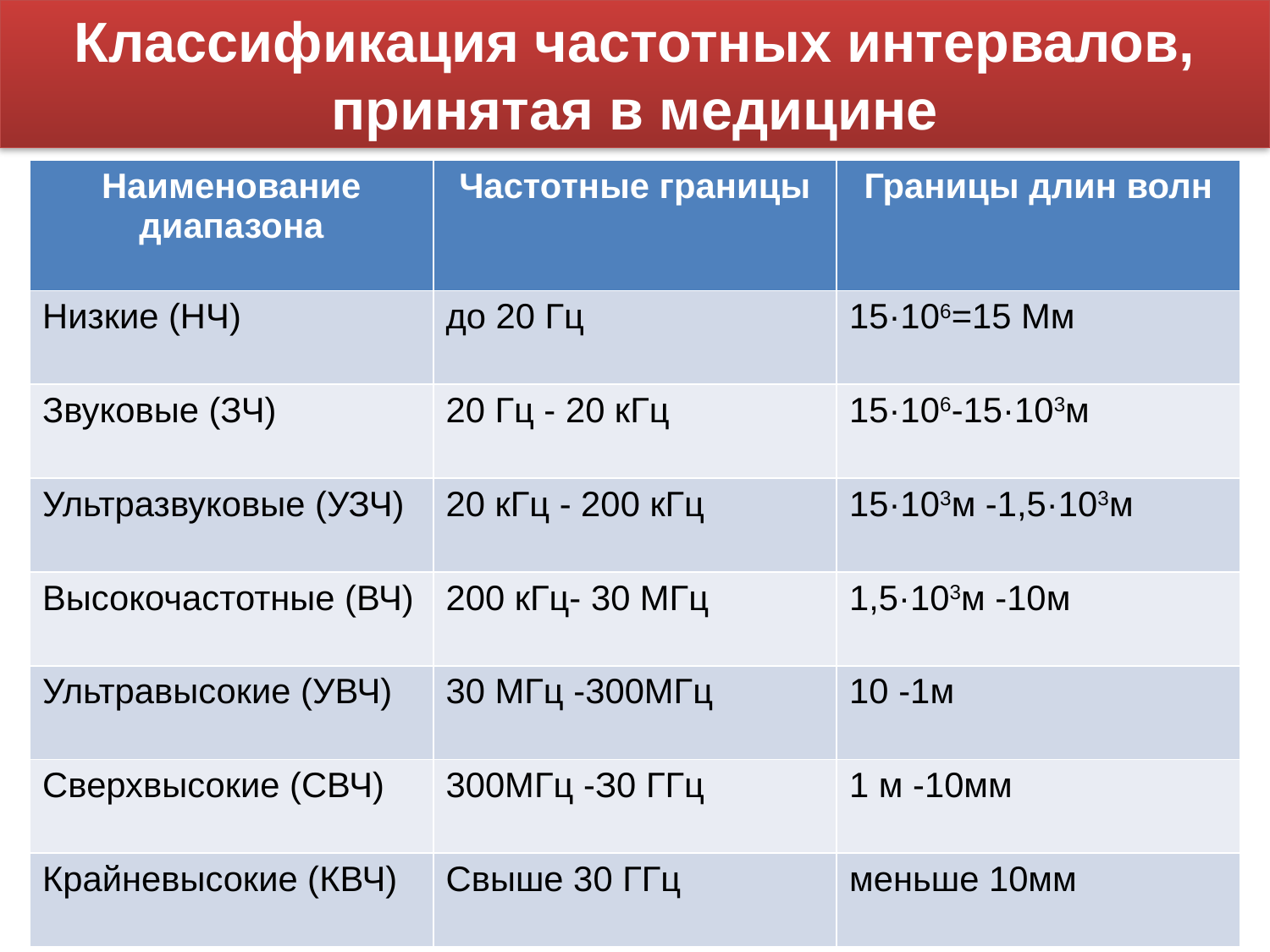

Классификация частотных интервалов, принятая в медицине
| Наименование диапазона | Частотные границы | Границы длин волн |
| --- | --- | --- |
| Низкие (НЧ) | до 20 Гц | 15·106=15 Мм |
| Звуковые (ЗЧ) | 20 Гц - 20 кГц | 15·106-15·103м |
| Ультразвуковые (УЗЧ) | 20 кГц - 200 кГц | 15·103м -1,5·103м |
| Высокочастотные (ВЧ) | 200 кГц- 30 МГц | 1,5·103м -10м |
| Ультравысокие (УВЧ) | 30 МГц -300МГц | 10 -1м |
| Сверхвысокие (СВЧ) | 300МГц -З0 ГГц | 1 м -10мм |
| Крайневысокие (КВЧ) | Свыше 30 ГГц | меньше 10мм |